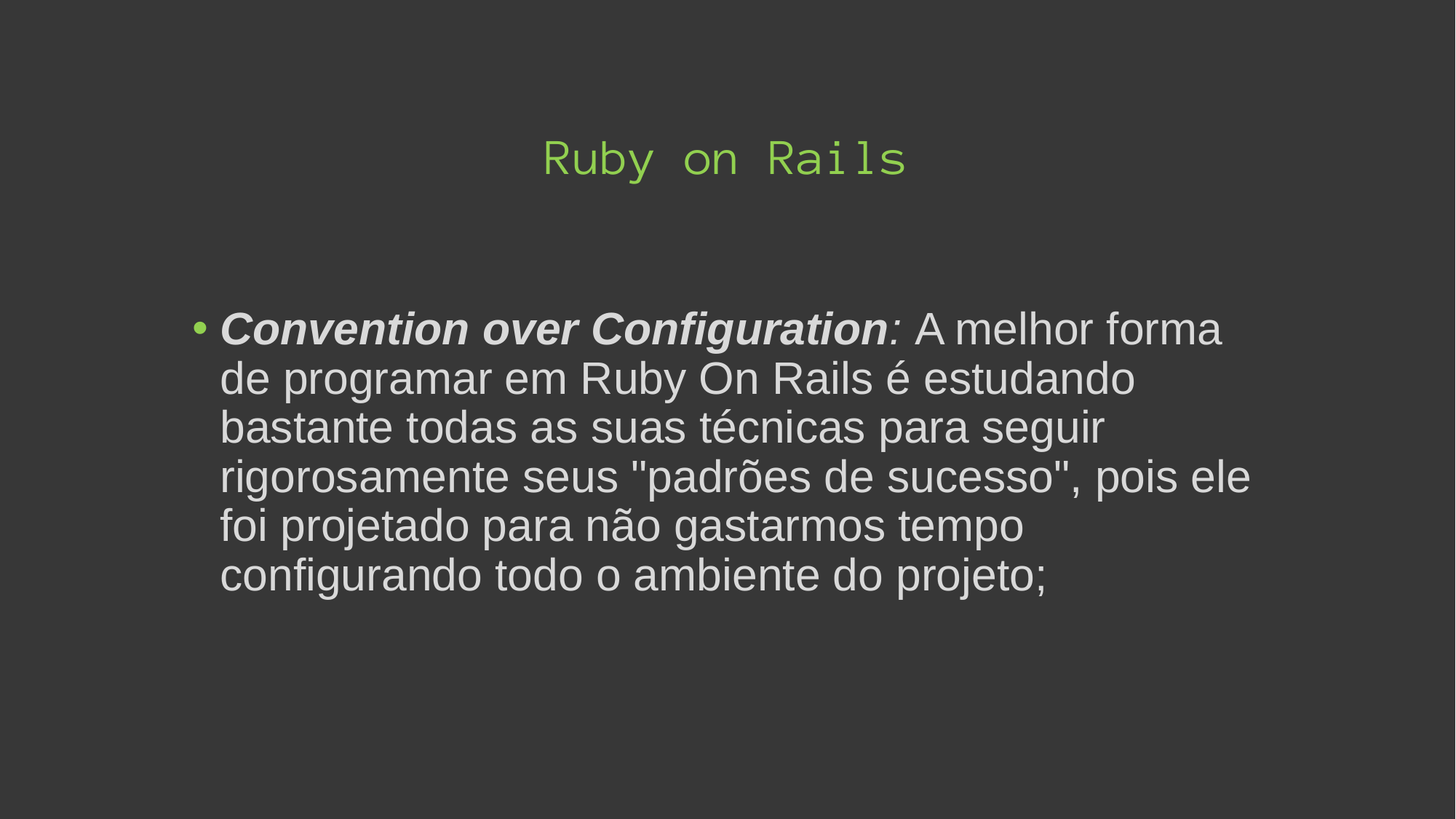

# Ruby on Rails

Convention over Configuration: A melhor forma de programar em Ruby On Rails é estudando bastante todas as suas técnicas para seguir rigorosamente seus "padrões de sucesso", pois ele foi projetado para não gastarmos tempo configurando todo o ambiente do projeto;